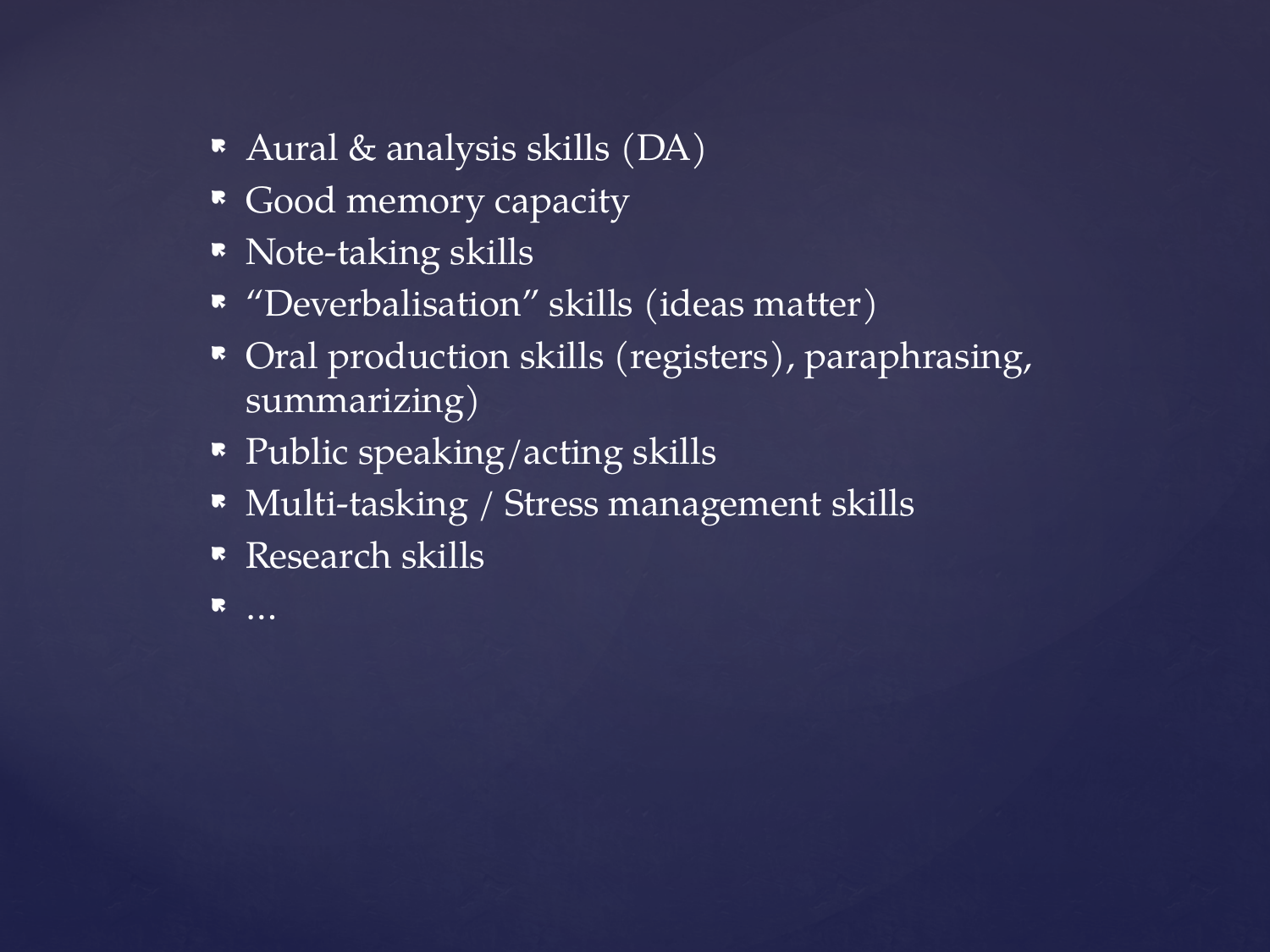

Aural & analysis skills (DA)
Good memory capacity
Note-taking skills
“Deverbalisation” skills (ideas matter)
Oral production skills (registers), paraphrasing, summarizing)
Public speaking/acting skills
Multi-tasking / Stress management skills
Research skills
…
#